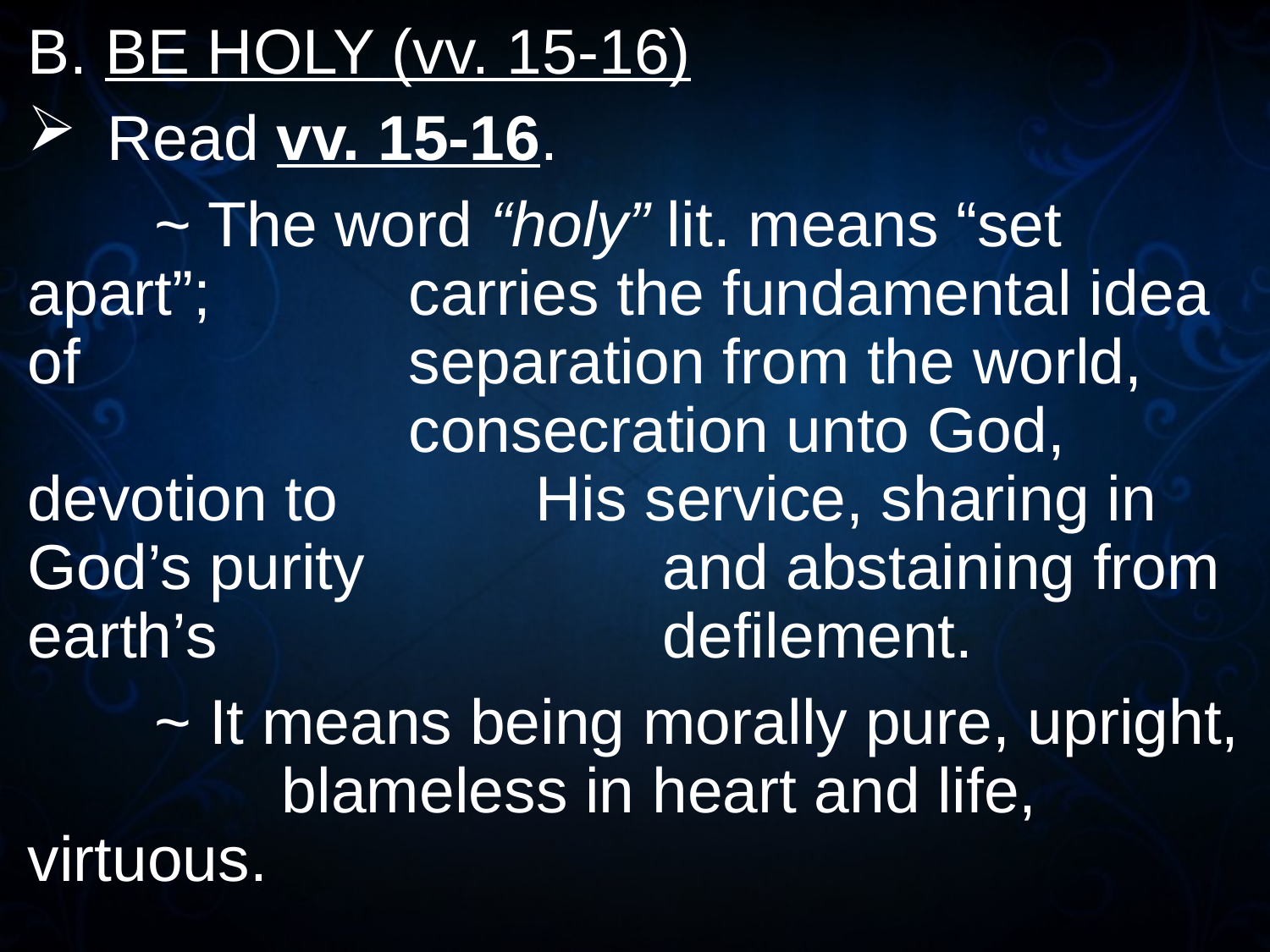

B. BE HOLY (vv. 15-16)
Read vv. 15-16.
	~ The word “holy” lit. means “set apart”; 		carries the fundamental idea of 			separation from the world, 				consecration unto God, devotion to 		His service, sharing in God’s purity 			and abstaining from earth’s 				defilement.
	~ It means being morally pure, upright, 		blameless in heart and life, virtuous.